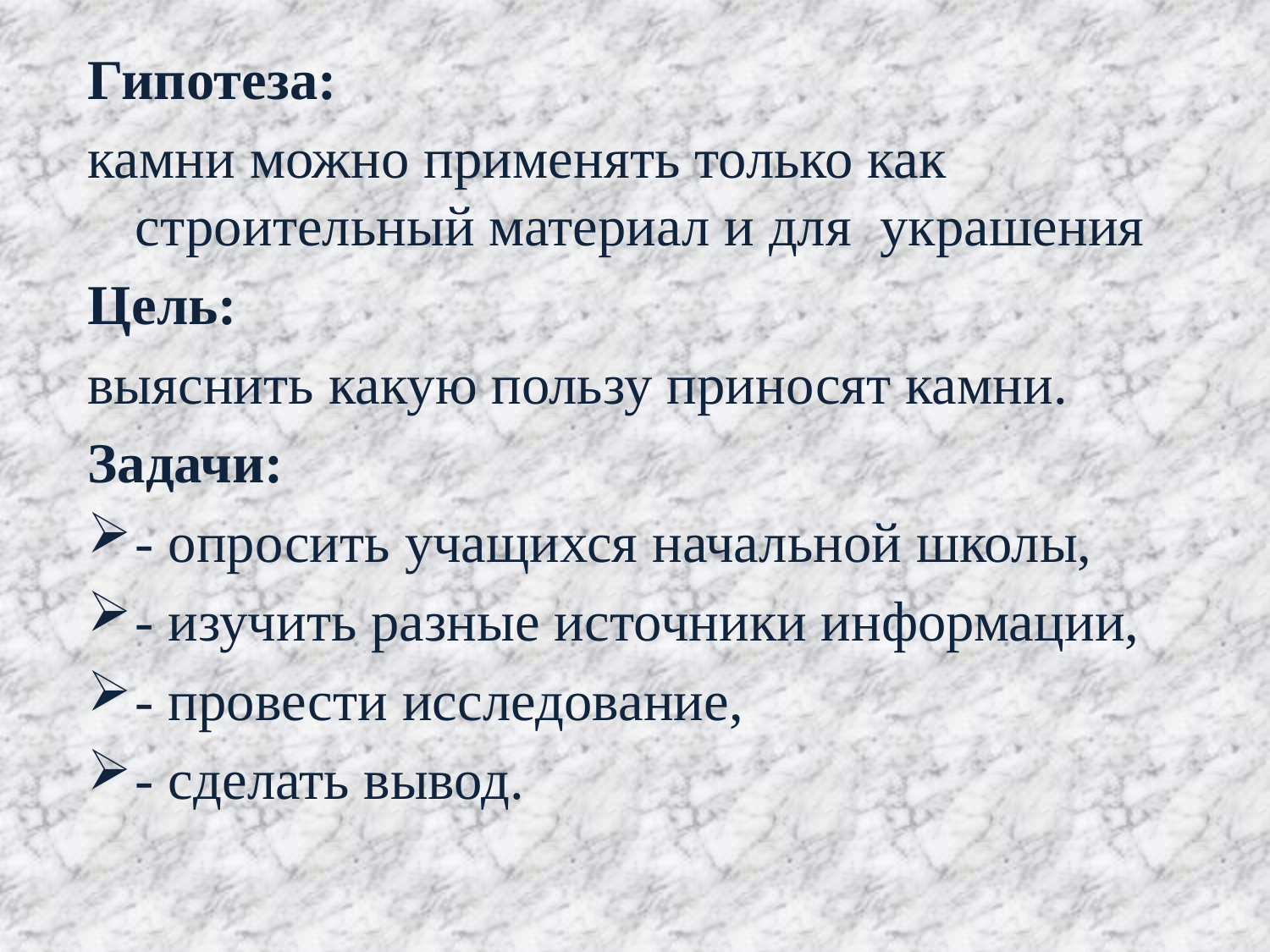

Гипотеза:
камни можно применять только как строительный материал и для  украшения
Цель:
выяснить какую пользу приносят камни.
Задачи:
- опросить учащихся начальной школы,
- изучить разные источники информации,
- провести исследование,
- сделать вывод.